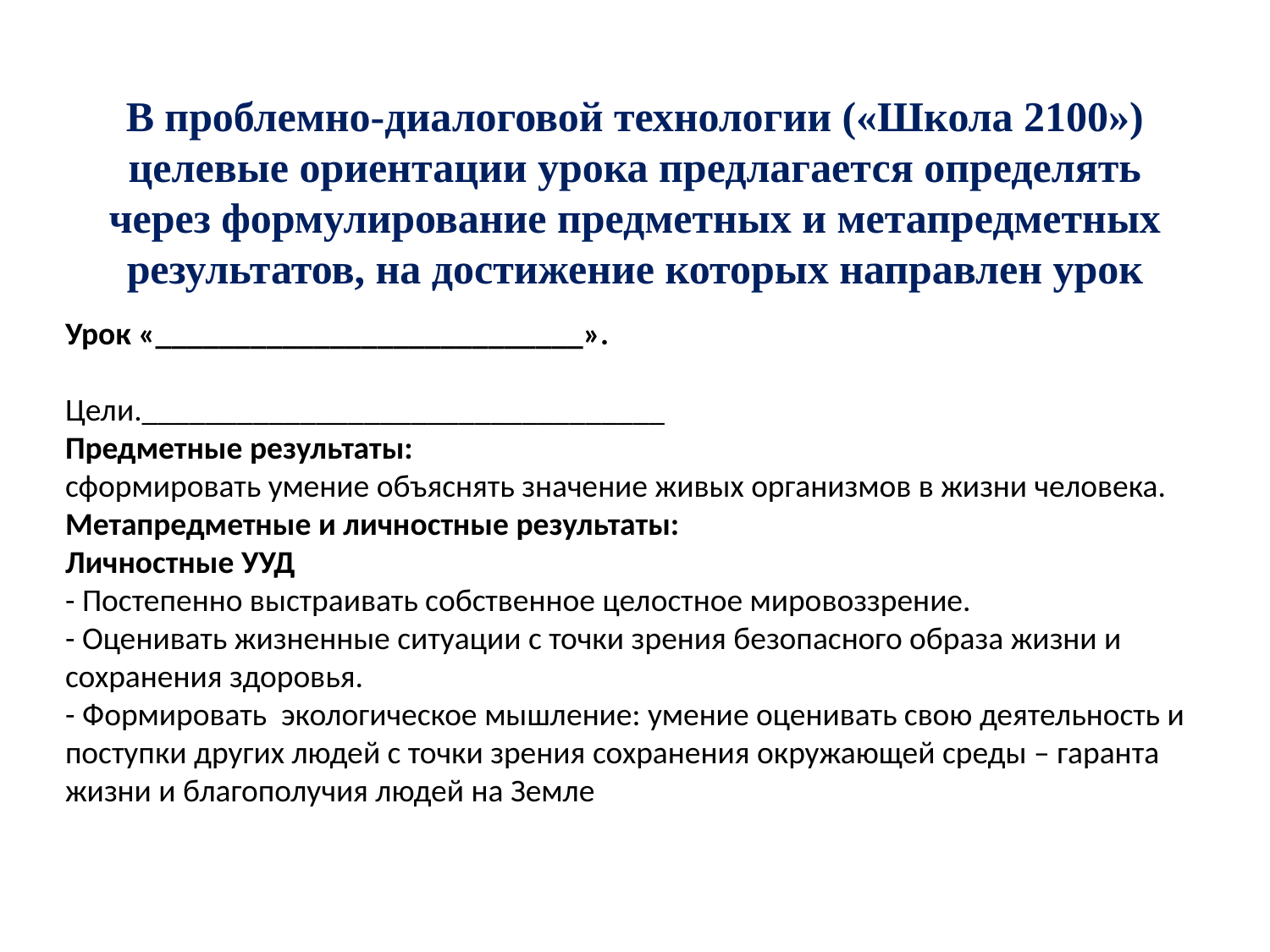

# В проблемно-диалоговой технологии («Школа 2100») целевые ориентации урока предлагается определять через формулирование предметных и метапредметных результатов, на достижение которых направлен урок
Урок «___________________________».

Цели._________________________________
Предметные результаты:
сформировать умение объяснять значение живых организмов в жизни человека.
Метапредметные и личностные результаты:
Личностные УУД
- Постепенно выстраивать собственное целостное мировоззрение.
- Оценивать жизненные ситуации с точки зрения безопасного образа жизни и сохранения здоровья.
- Формировать  экологическое мышление: умение оценивать свою деятельность и поступки других людей с точки зрения сохранения окружающей среды – гаранта жизни и благополучия людей на Земле